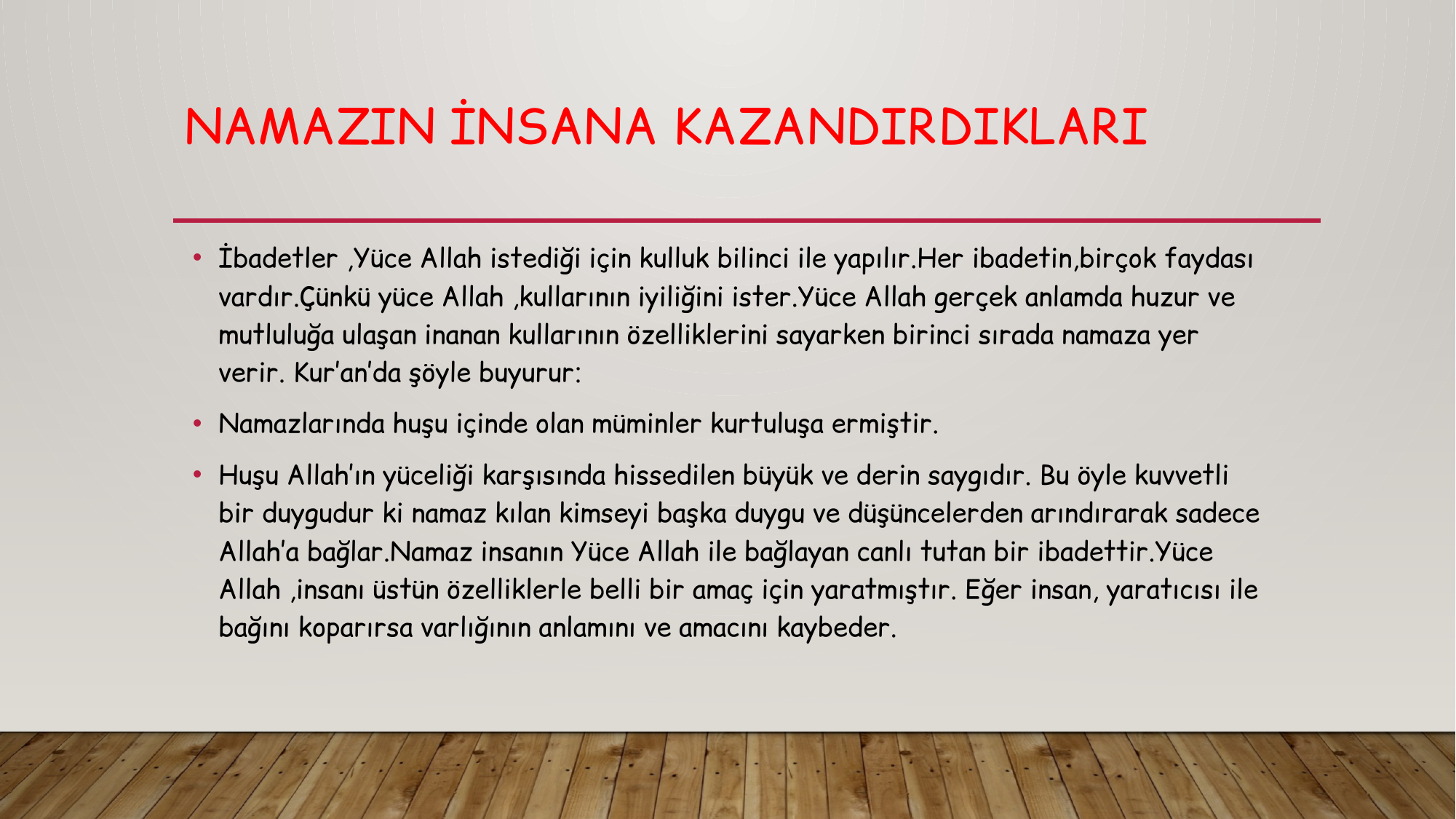

# Namazın İnsana Kazandırdıkları
İbadetler ,Yüce Allah istediği için kulluk bilinci ile yapılır.Her ibadetin,birçok faydası vardır.Çünkü yüce Allah ,kullarının iyiliğini ister.Yüce Allah gerçek anlamda huzur ve mutluluğa ulaşan inanan kullarının özelliklerini sayarken birinci sırada namaza yer verir. Kur’an’da şöyle buyurur:
Namazlarında huşu içinde olan müminler kurtuluşa ermiştir.
Huşu Allah’ın yüceliği karşısında hissedilen büyük ve derin saygıdır. Bu öyle kuvvetli bir duygudur ki namaz kılan kimseyi başka duygu ve düşüncelerden arındırarak sadece Allah’a bağlar.Namaz insanın Yüce Allah ile bağlayan canlı tutan bir ibadettir.Yüce Allah ,insanı üstün özelliklerle belli bir amaç için yaratmıştır. Eğer insan, yaratıcısı ile bağını koparırsa varlığının anlamını ve amacını kaybeder.